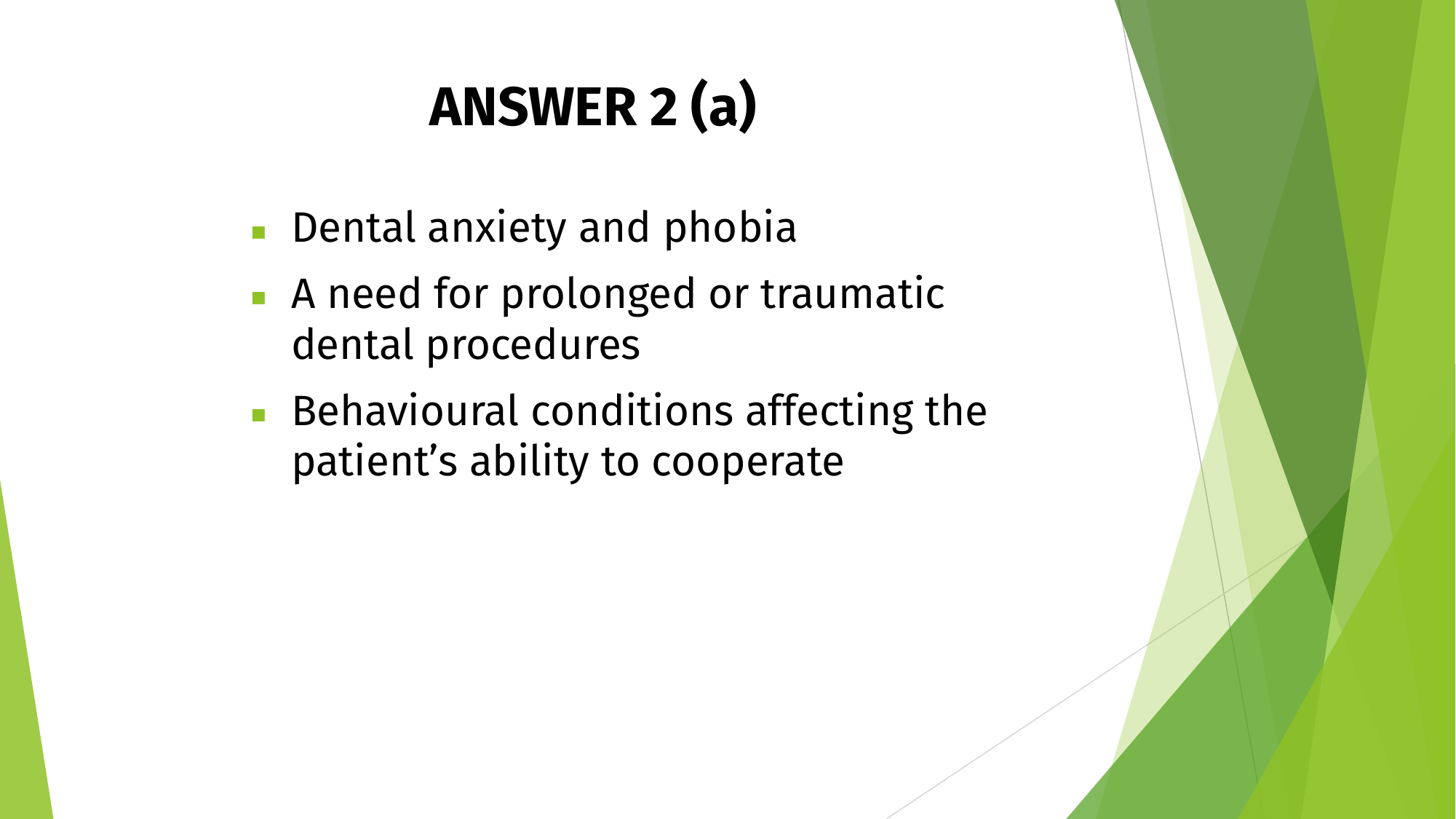

ANSWER 2 (a)
Dental anxiety and phobia
A need for prolonged or traumatic dental procedures
Behavioural conditions affecting the patient’s ability to cooperate